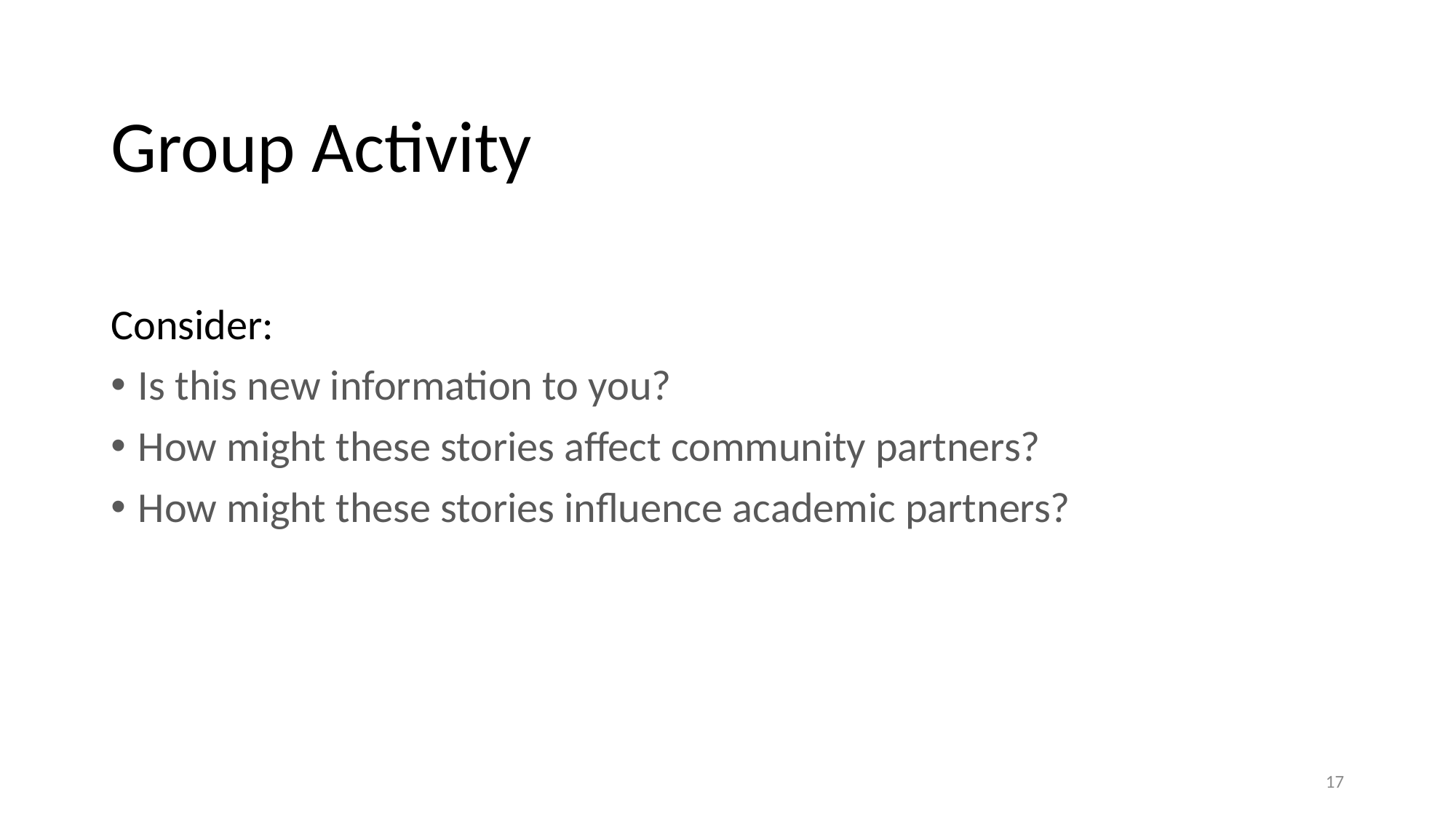

# Group Activity
Consider:
Is this new information to you?
How might these stories affect community partners?
How might these stories influence academic partners?

17